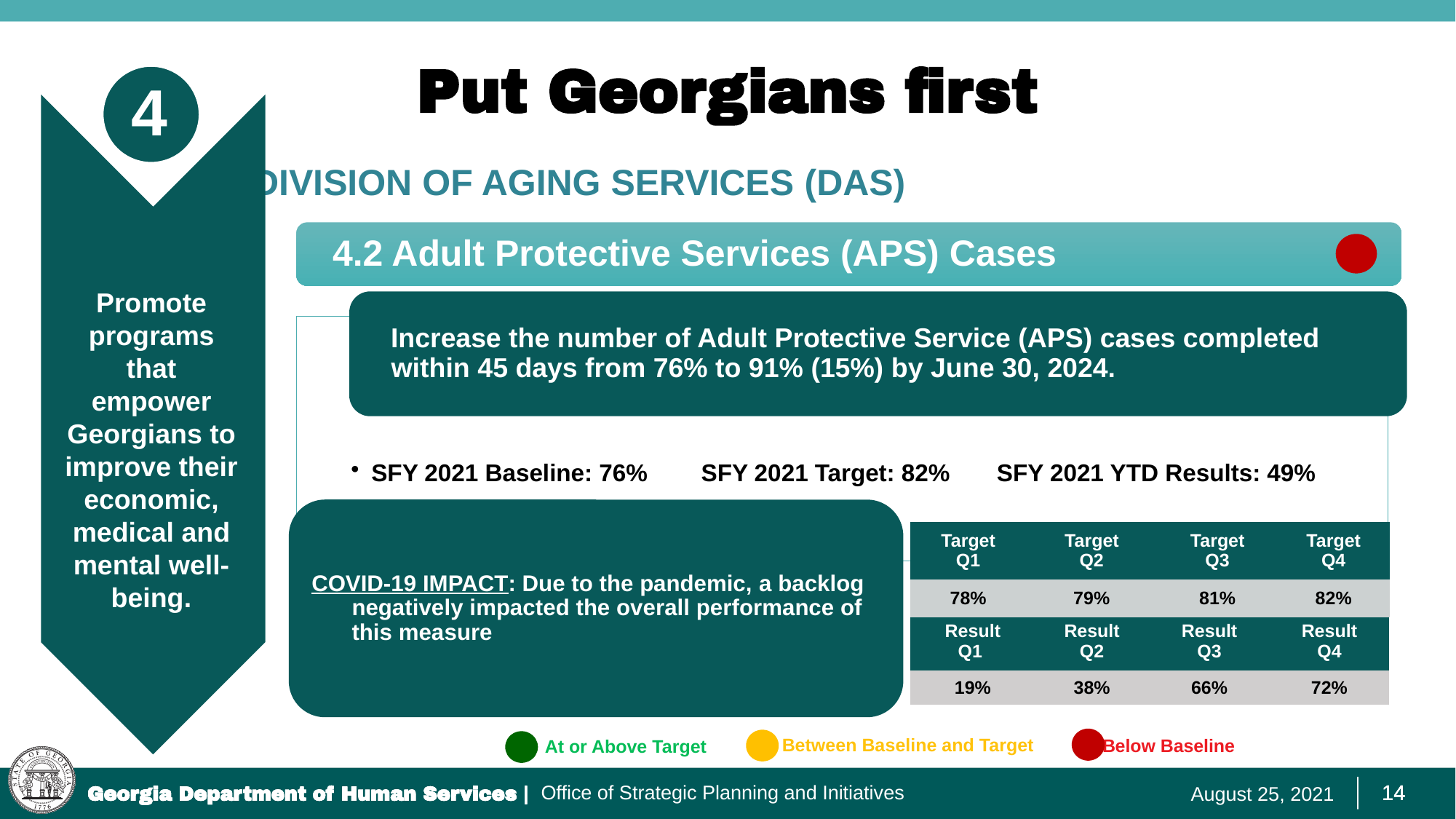

# Put Georgians first

4
Promote programs that empower Georgians to improve their economic, medical and mental well-being.

Division of Aging Services (DAS)

4.2 Adult Protective Services (APS) Cases

SFY 2021 Baseline: 76%        SFY 2021 Target: 82%       SFY 2021 YTD Results: 49%
Increase the number of Adult Protective Service (APS) cases completed within 45 days from 76% to 91% (15%) by June 30, 2024.
Promote programs that empower Georgians to improve their economic, medical and mental well-being.

COVID-19 IMPACT: Due to the pandemic, a backlog negatively impacted the overall performance of this measure
| Target Q1 | Target Q2 | Target Q3 | Target Q4 |
| --- | --- | --- | --- |
| 78% | 79% | 81% | 82% |
| Result Q1 | Result Q2 | Result Q3 | ​Result Q4 |
| --- | --- | --- | --- |
| 19% | 38% | 66% | 72% |
Between Baseline and Target
At or Above Target

Below Baseline
August 25, 2021
Office of Strategic Planning and Initiatives